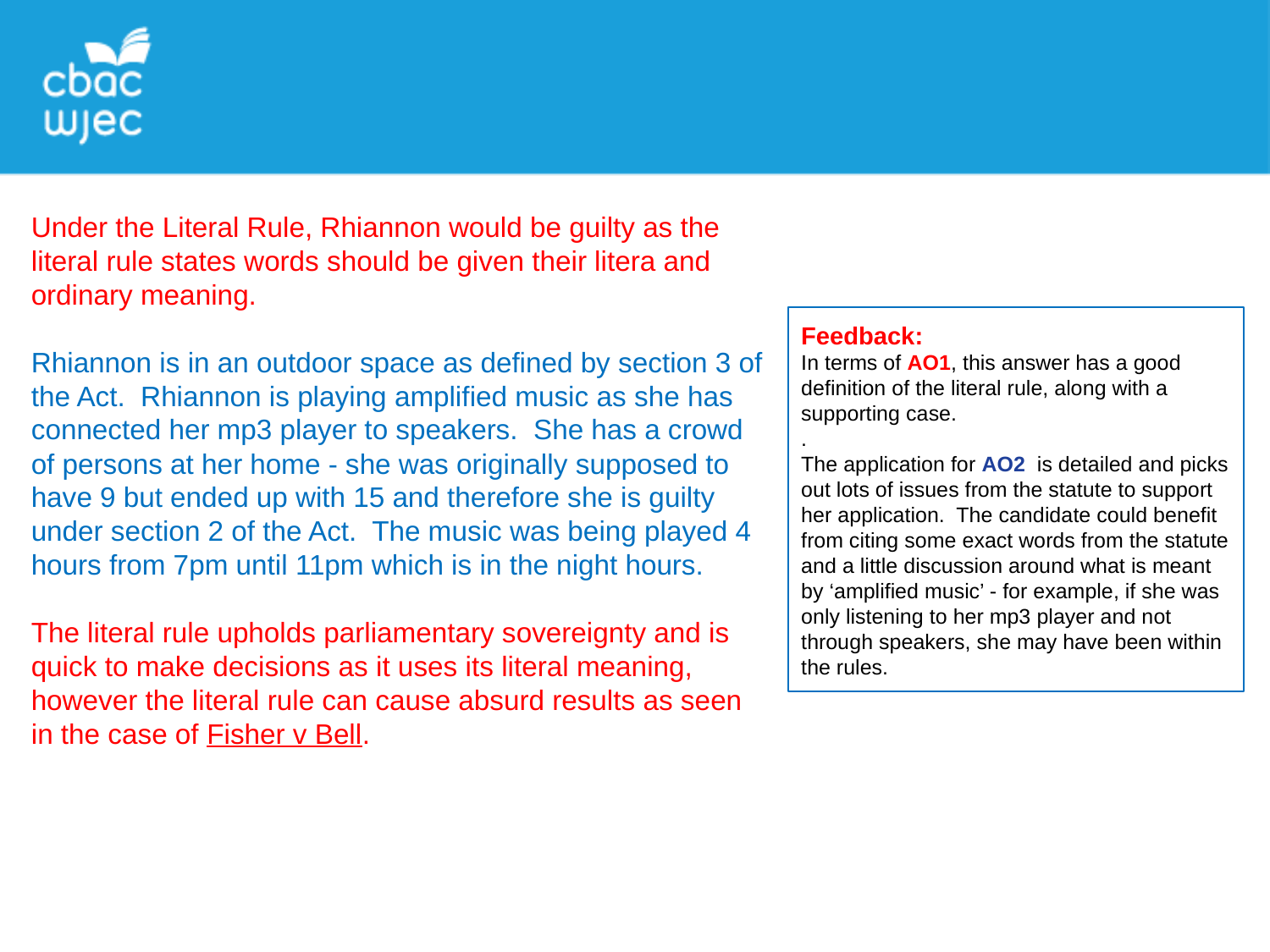

Under the Literal Rule, Rhiannon would be guilty as the literal rule states words should be given their litera and ordinary meaning.

Rhiannon is in an outdoor space as defined by section 3 of the Act.  Rhiannon is playing amplified music as she has connected her mp3 player to speakers.  She has a crowd of persons at her home - she was originally supposed to have 9 but ended up with 15 and therefore she is guilty under section 2 of the Act.  The music was being played 4 hours from 7pm until 11pm which is in the night hours.

The literal rule upholds parliamentary sovereignty and is quick to make decisions as it uses its literal meaning, however the literal rule can cause absurd results as seen in the case of Fisher v Bell.
Feedback:
In terms of AO1, this answer has a good definition of the literal rule, along with a supporting case.
.
The application for AO2  is detailed and picks out lots of issues from the statute to support her application.  The candidate could benefit from citing some exact words from the statute and a little discussion around what is meant by ‘amplified music’ - for example, if she was only listening to her mp3 player and not through speakers, she may have been within the rules.